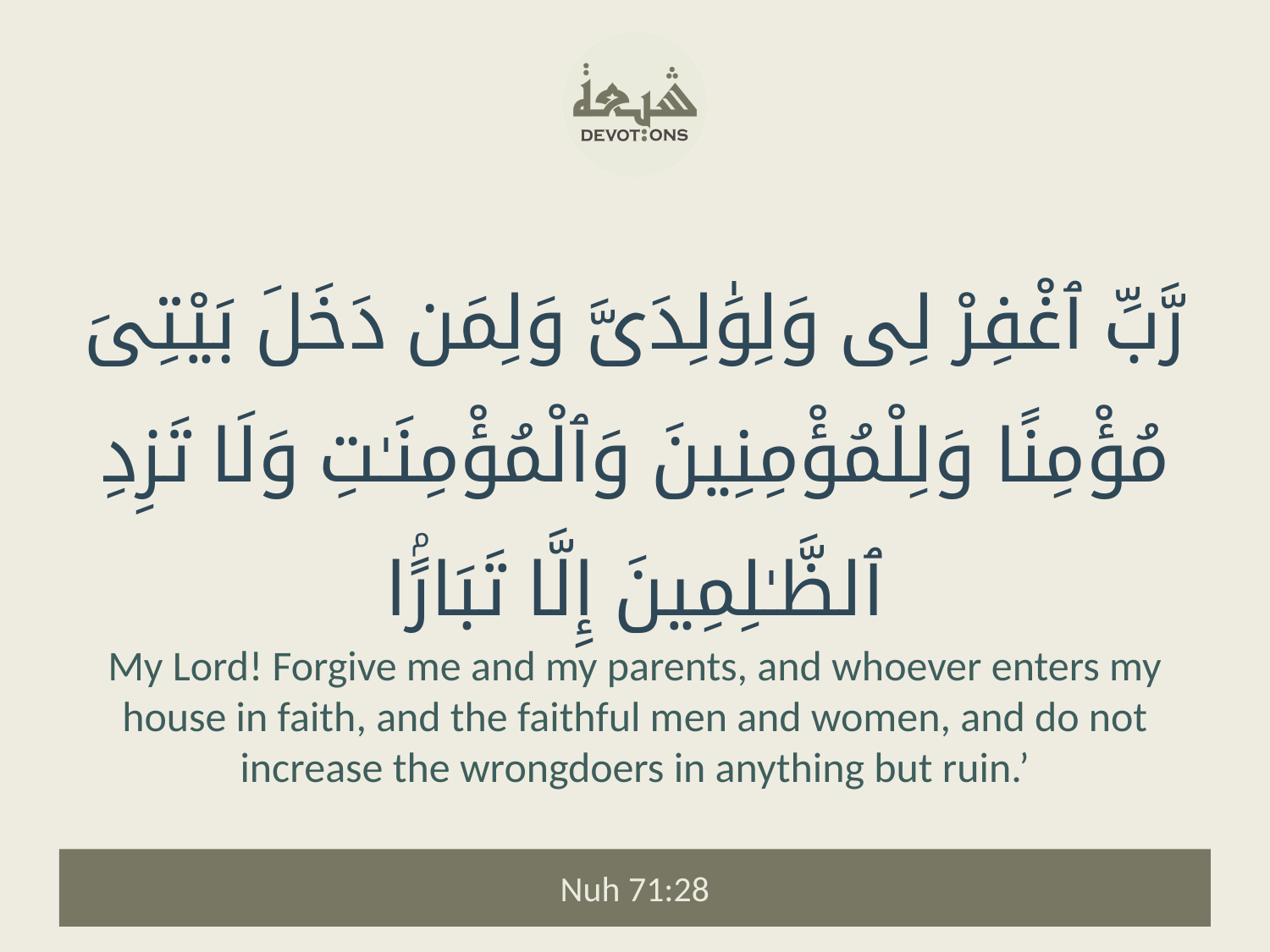

رَّبِّ ٱغْفِرْ لِى وَلِوَٰلِدَىَّ وَلِمَن دَخَلَ بَيْتِىَ مُؤْمِنًا وَلِلْمُؤْمِنِينَ وَٱلْمُؤْمِنَـٰتِ وَلَا تَزِدِ ٱلظَّـٰلِمِينَ إِلَّا تَبَارًۢا
My Lord! Forgive me and my parents, and whoever enters my house in faith, and the faithful men and women, and do not increase the wrongdoers in anything but ruin.’
Nuh 71:28